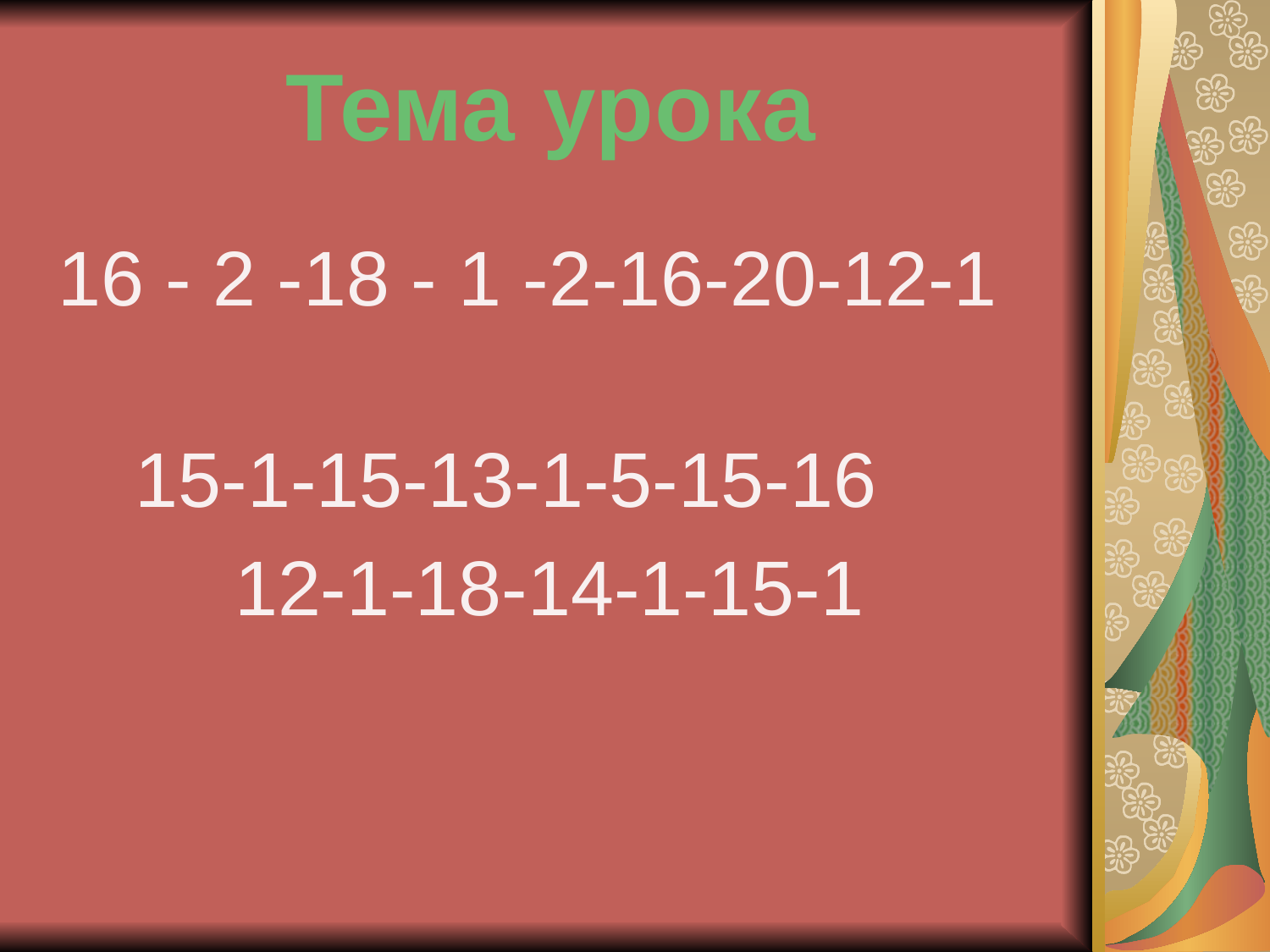

16 - 2 -18 - 1 -2-16-20-12-1
  15-1-15-13-1-5-15-16
12-1-18-14-1-15-1

Тема урока